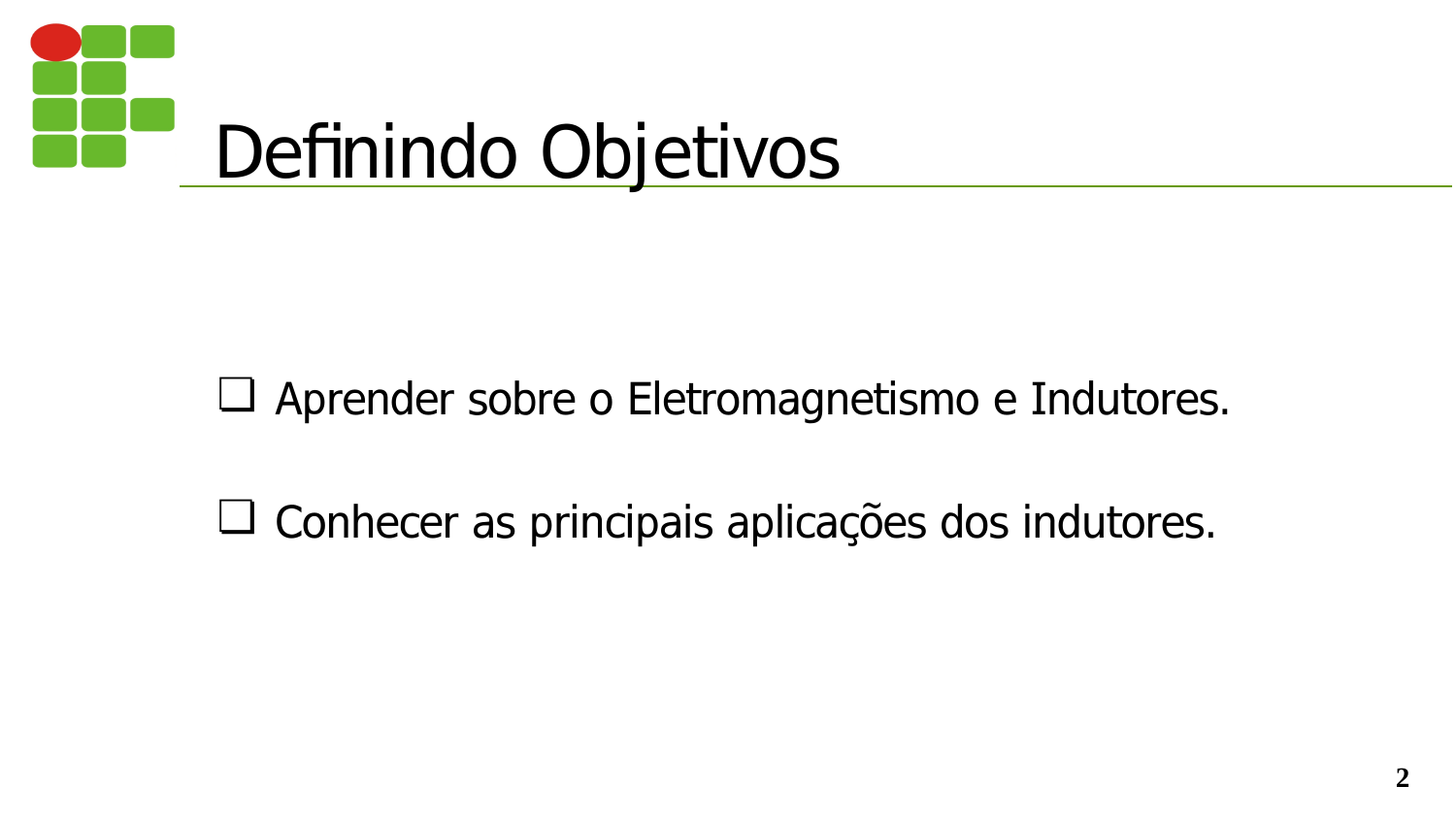

# Definindo Objetivos

Aprender sobre o Eletromagnetismo e Indutores.

Conhecer as principais aplicações dos indutores.
2